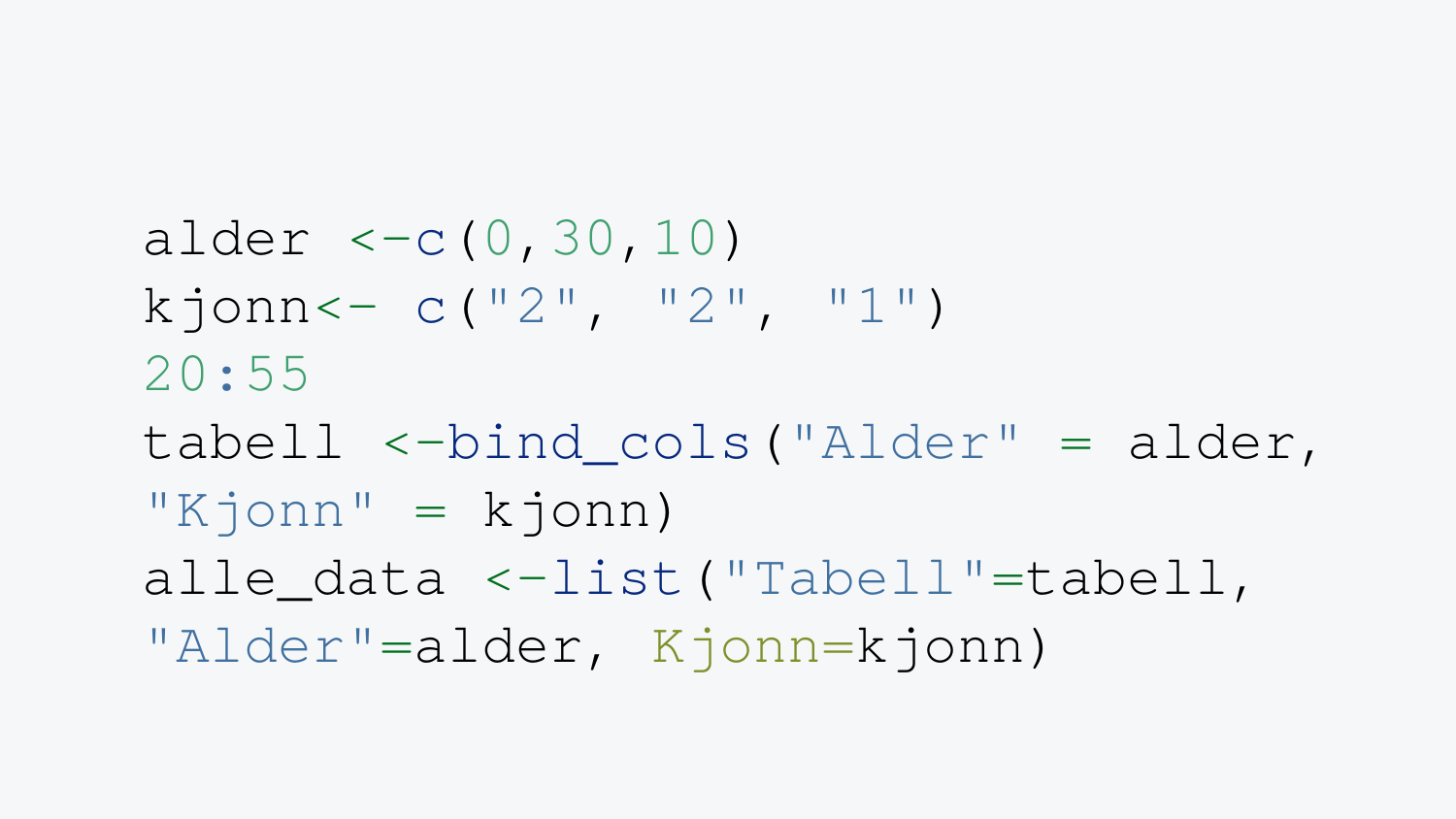

alder <-c(0,30,10)
kjonn<- c("2", "2", "1")
20:55
tabell <-bind_cols("Alder" = alder, "Kjonn" = kjonn)
alle_data <-list("Tabell"=tabell, "Alder"=alder, Kjonn=kjonn)